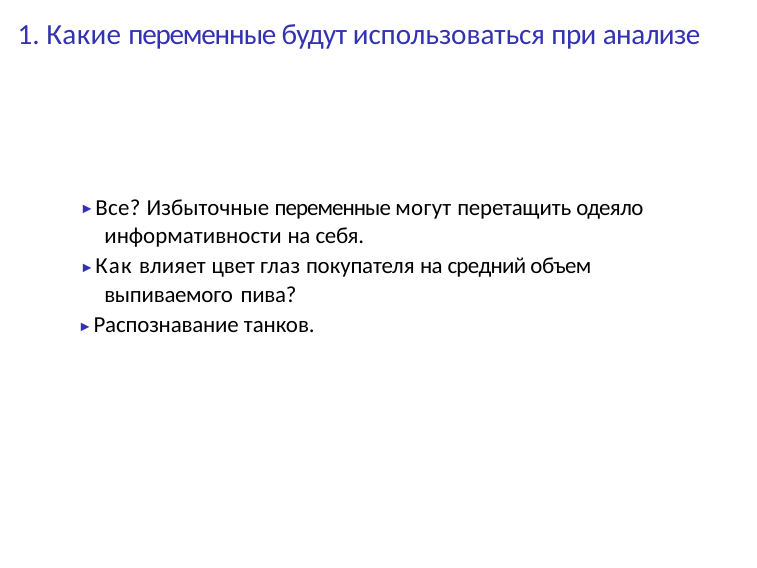

# 1. Какие переменные будут использоваться при анализе
► Все? Избыточные переменные могут перетащить одеяло  информативности на себя.
► Как влияет цвет глаз покупателя на средний объем  выпиваемого пива?
► Распознавание танков.